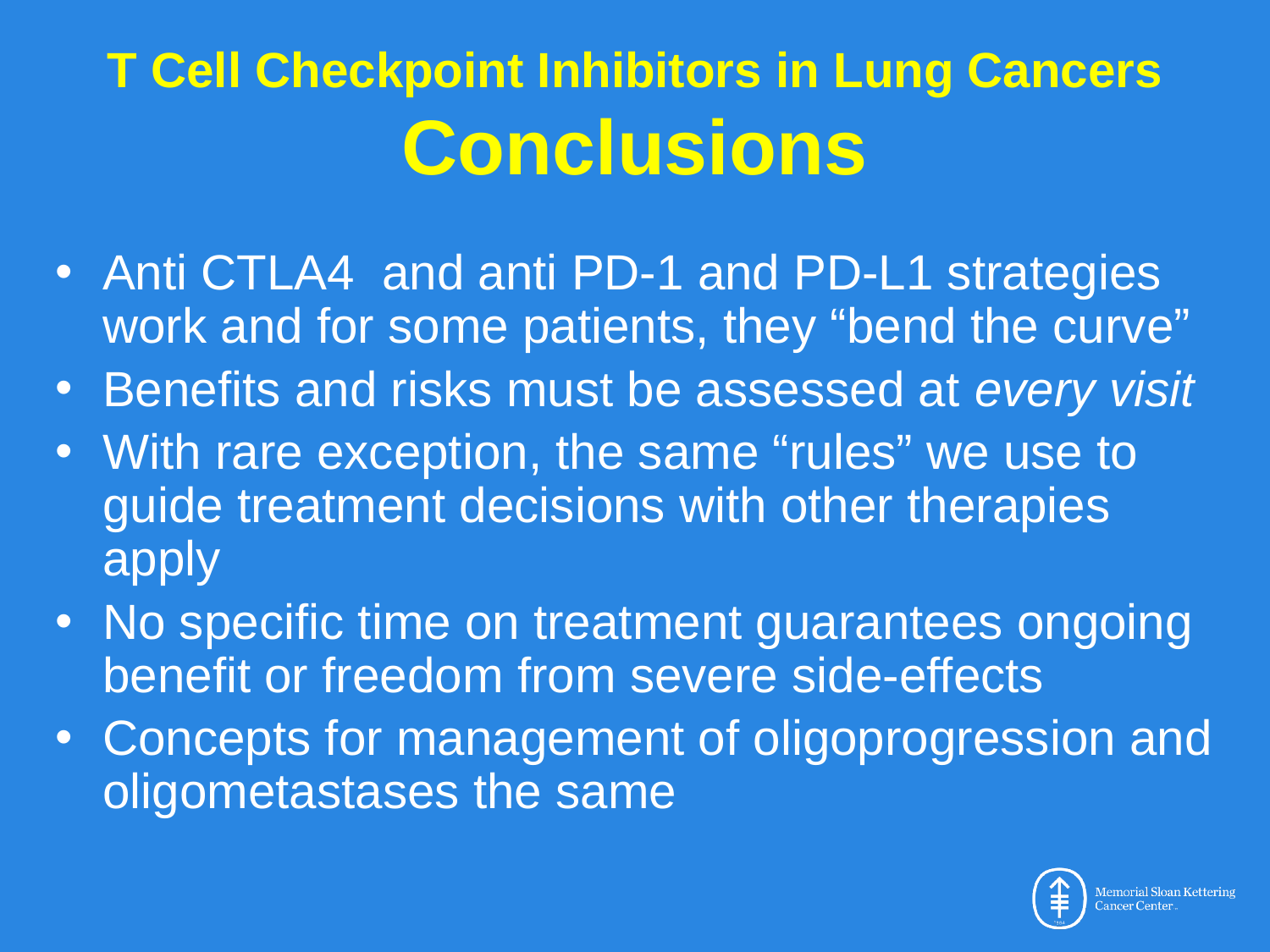

# T Cell Checkpoint Inhibitors in Lung Cancers Conclusions
Anti CTLA4  and anti PD-1 and PD-L1 strategies work and for some patients, they “bend the curve”
Benefits and risks must be assessed at every visit
With rare exception, the same “rules” we use to guide treatment decisions with other therapies apply
No specific time on treatment guarantees ongoing benefit or freedom from severe side-effects
Concepts for management of oligoprogression and oligometastases the same